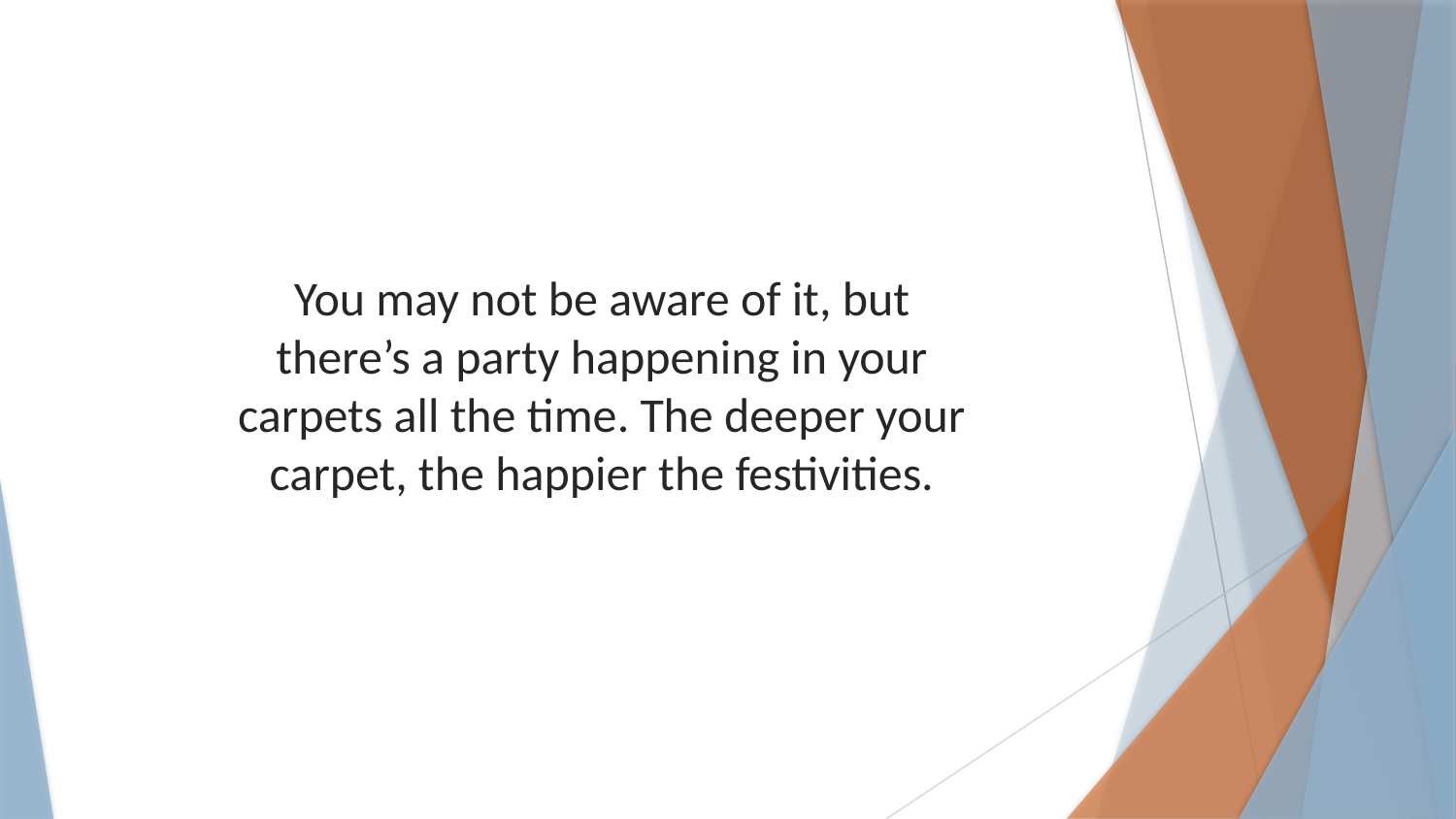

You may not be aware of it, but there’s a party happening in your carpets all the time. The deeper your carpet, the happier the festivities.